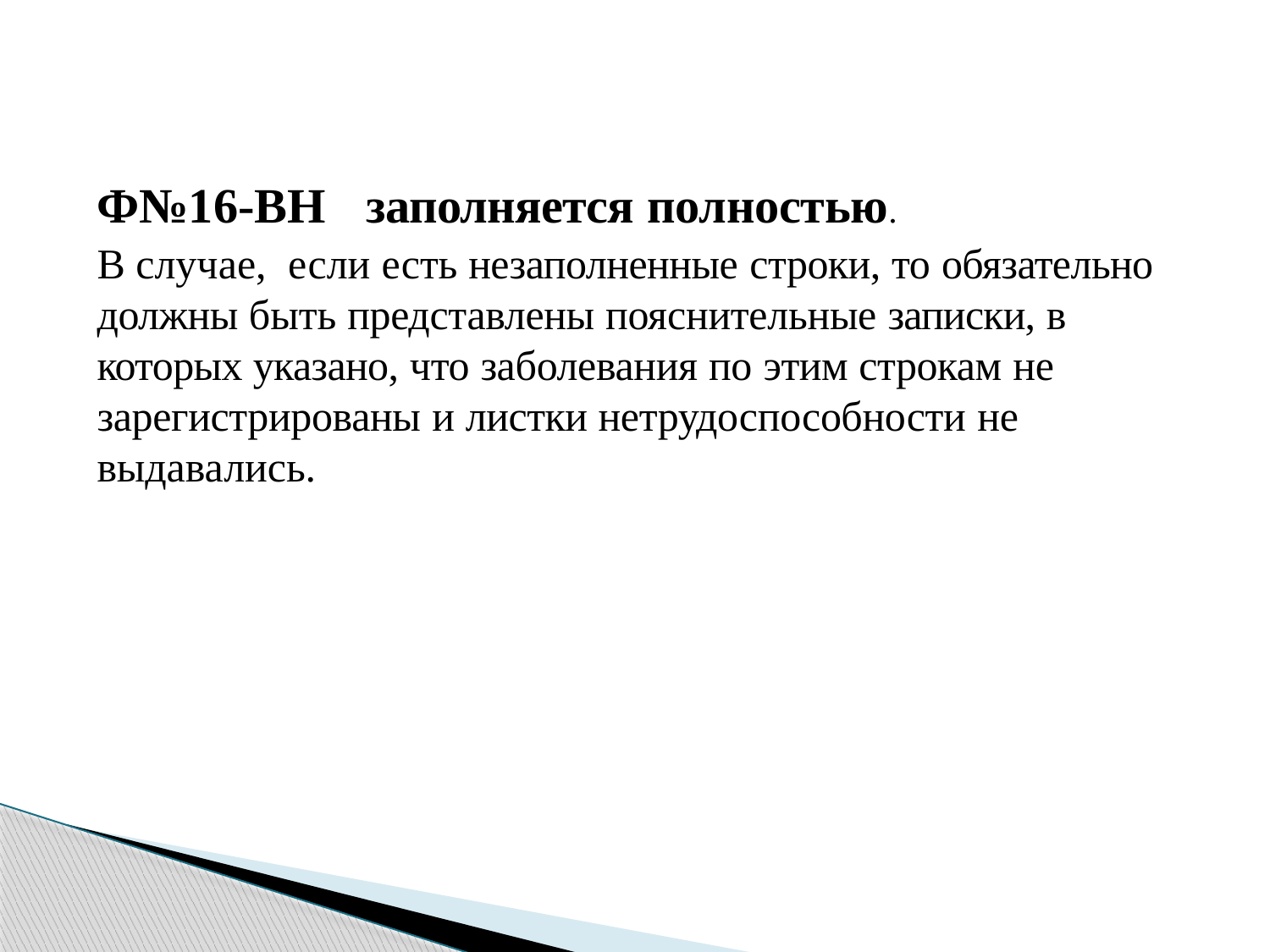

Ф№16-ВН	заполняется полностью.
В случае,  если есть незаполненные строки, то обязательно  должны быть представлены пояснительные записки, в  которых указано, что заболевания по этим строкам не  зарегистрированы и листки нетрудоспособности не  выдавались.